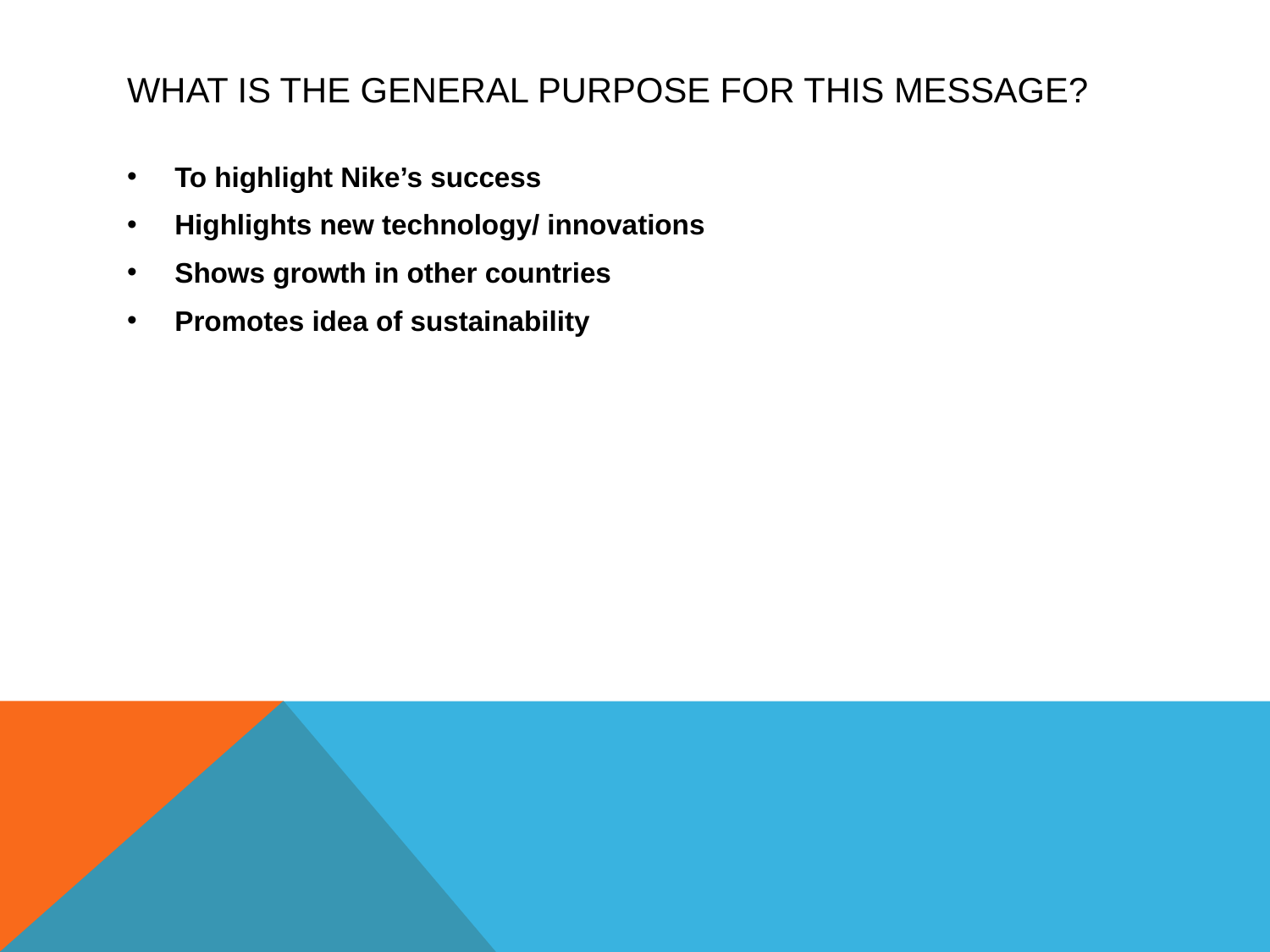

# What is the general purpose for this message?
To highlight Nike’s success
Highlights new technology/ innovations
Shows growth in other countries
Promotes idea of sustainability